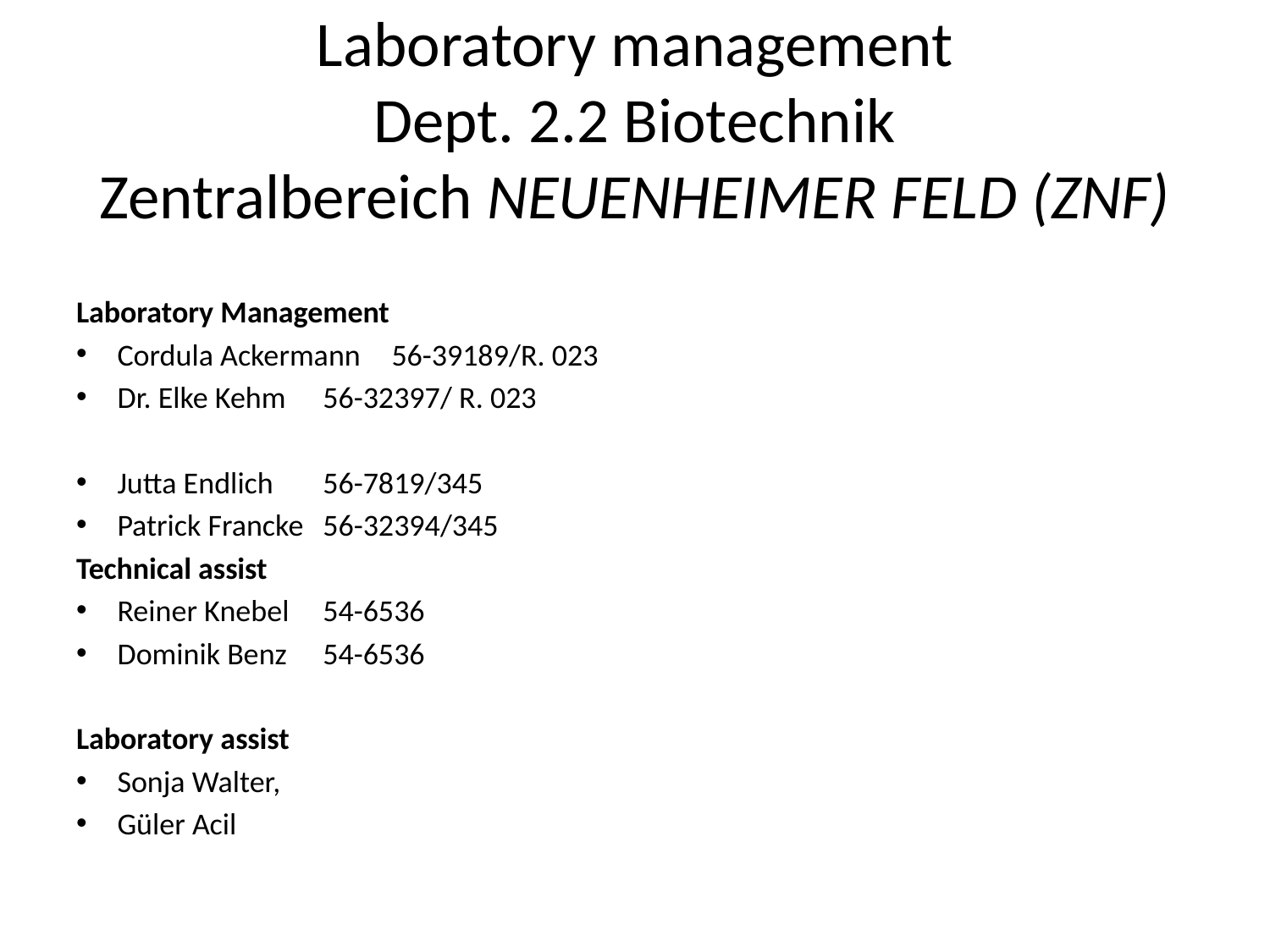

# Laboratory management Dept. 2.2 Biotechnik Zentralbereich NEUENHEIMER FELD (ZNF)
Laboratory Management
Cordula Ackermann	56-39189/R. 023
Dr. Elke Kehm		56-32397/ R. 023

Jutta Endlich		56-7819/345
Patrick Francke	56-32394/345
Technical assist
Reiner Knebel		54-6536
Dominik Benz		54-6536

Laboratory assist
Sonja Walter,
Güler Acil